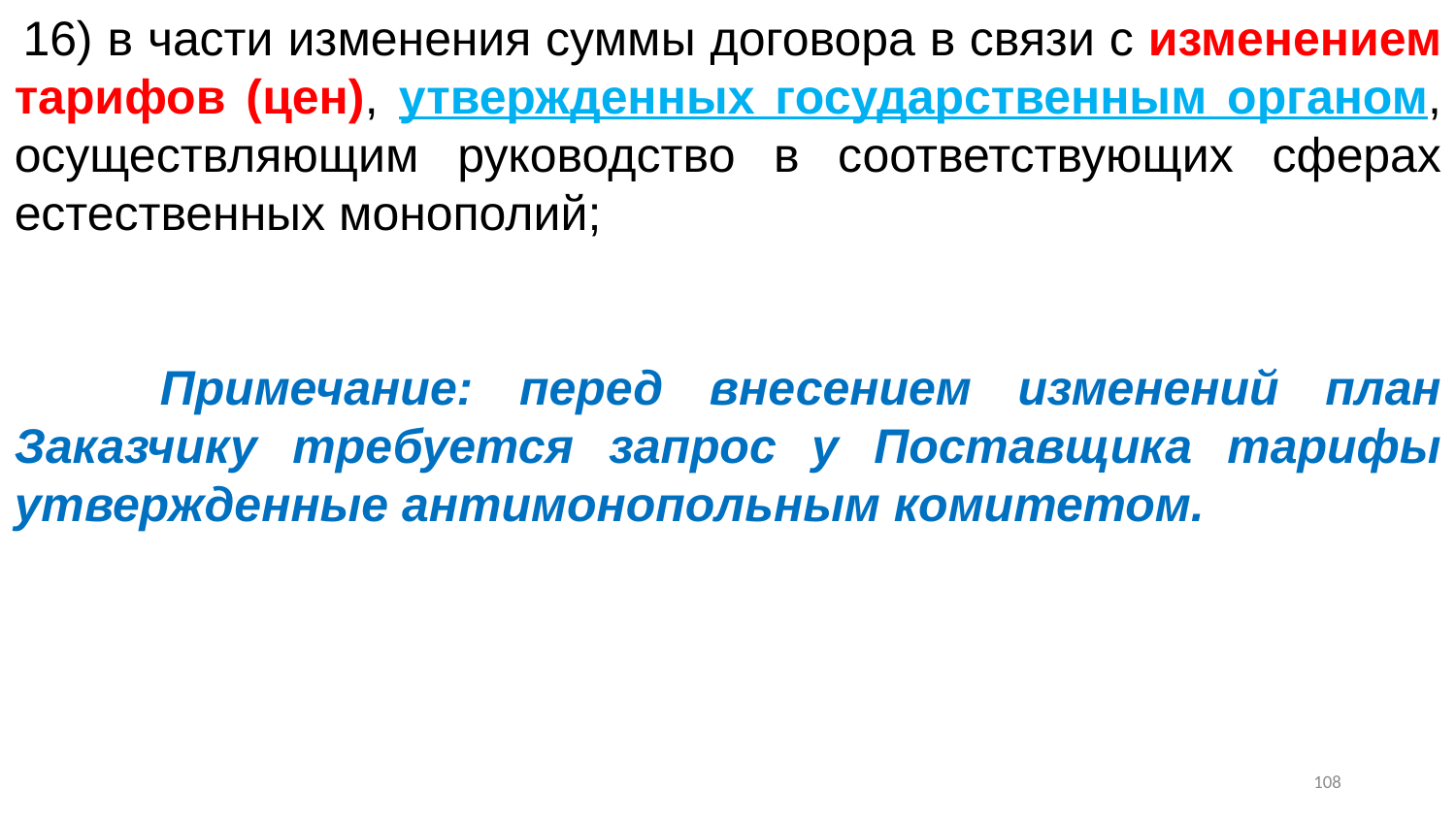

16) в части изменения суммы договора в связи с изменением тарифов (цен), утвержденных государственным органом, осуществляющим руководство в соответствующих сферах естественных монополий;

	Примечание: перед внесением изменений план Заказчику требуется запрос у Поставщика тарифы утвержденные антимонопольным комитетом.
108